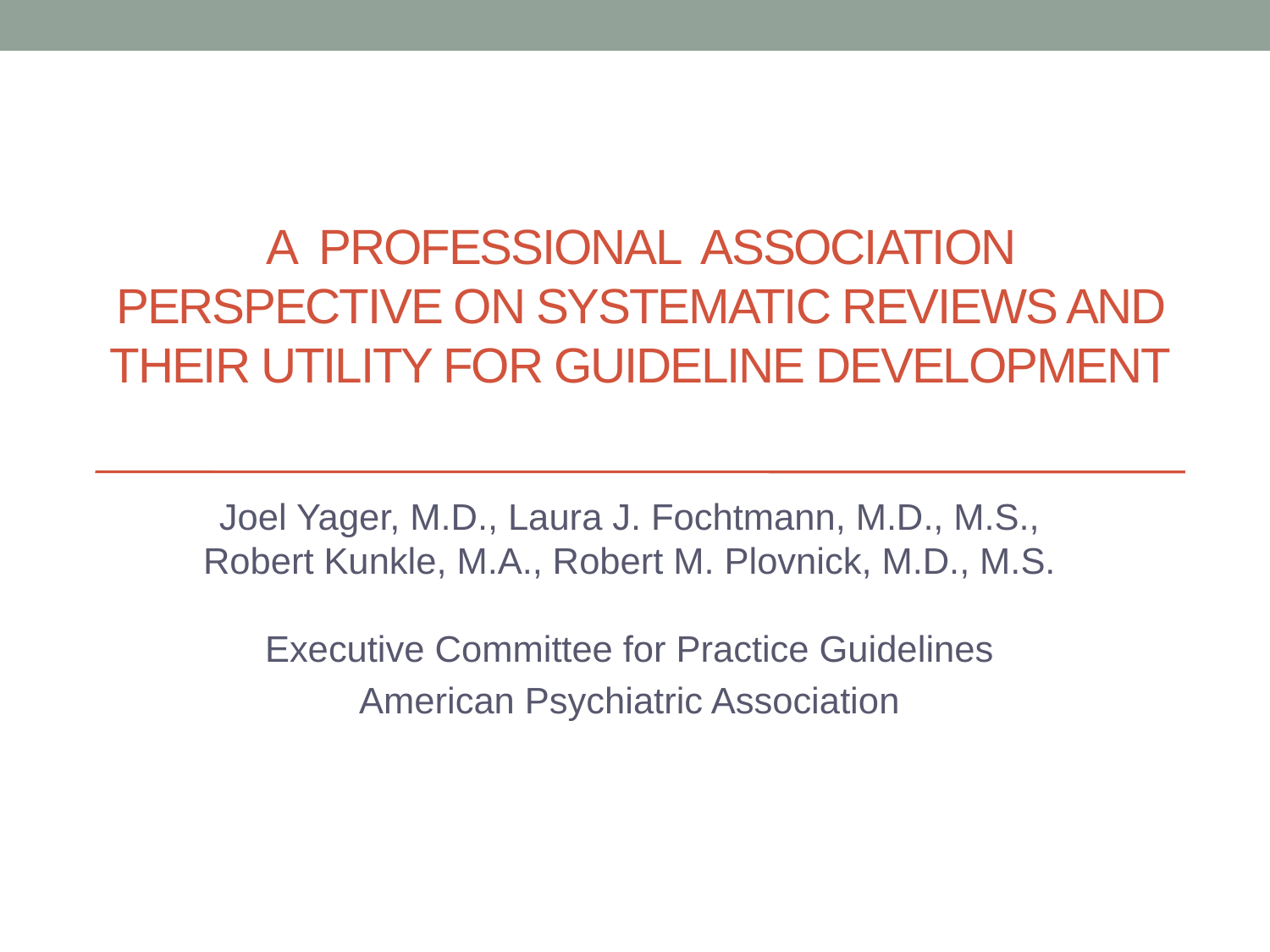

# A  professional  association Perspective on Systematic Reviews and their Utility for Guideline Development
Joel Yager, M.D., Laura J. Fochtmann, M.D., M.S.,
Robert Kunkle, M.A., Robert M. Plovnick, M.D., M.S.
Executive Committee for Practice Guidelines
American Psychiatric Association